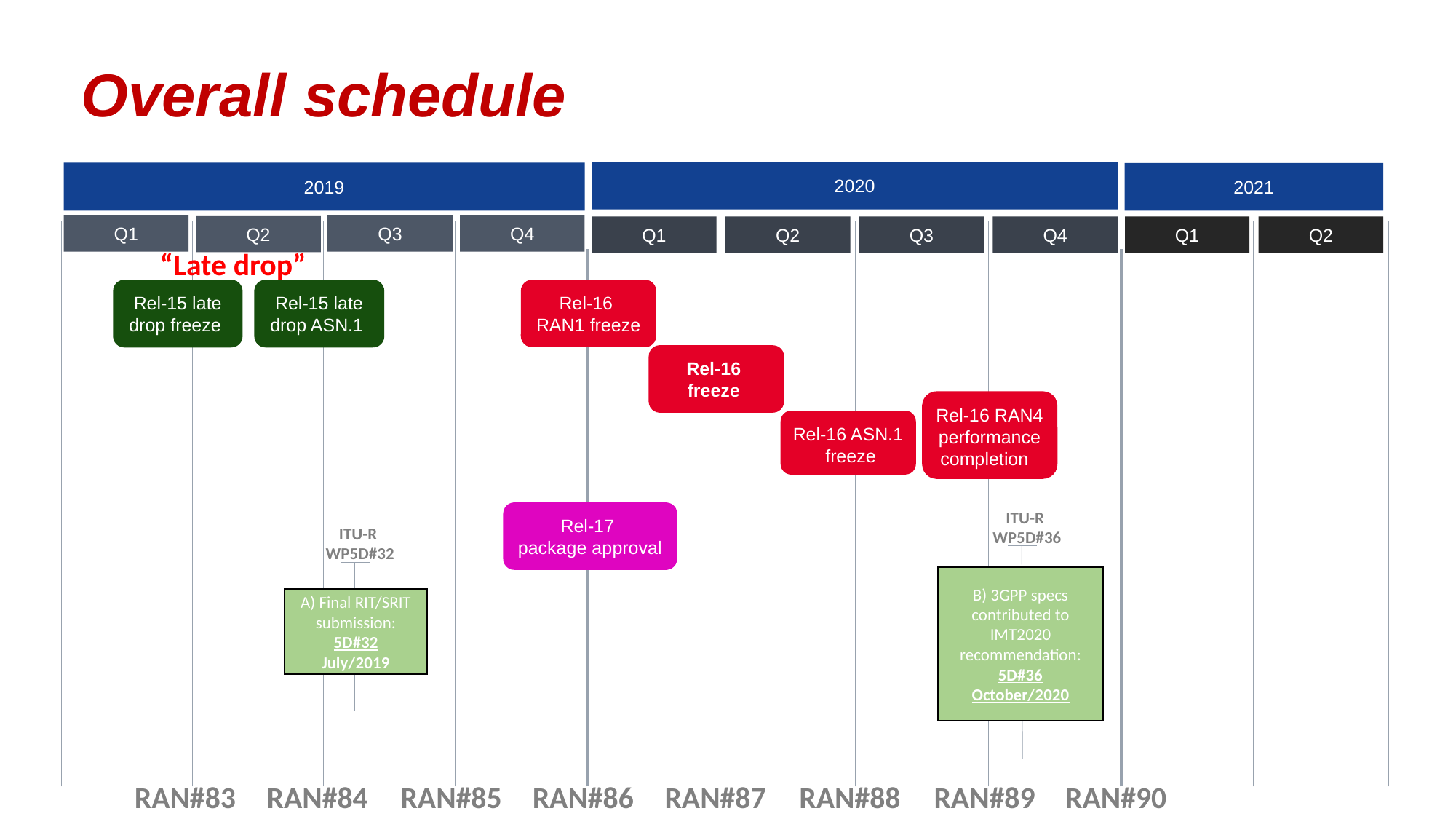

# Overall schedule
2020
2019
2021
Q1
Q3
Q4
Q2
Q1
Q2
Q3
Q4
Q1
Q2
“Late drop”
Rel-15 late drop freeze
Rel-15 late drop ASN.1
Rel-16
RAN1 freeze
Rel-16  freeze
Rel-16 RAN4
performance completion
Rel-16 ASN.1   freeze
ITU-R
WP5D#36
Rel-17
package approval
ITU-R
WP5D#32
B) 3GPP specs contributed to IMT2020 recommendation:
5D#36
October/2020
A) Final RIT/SRIT submission:
5D#32
July/2019
RAN#83
RAN#84
RAN#85
RAN#86
RAN#87
RAN#88
RAN#89
RAN#90